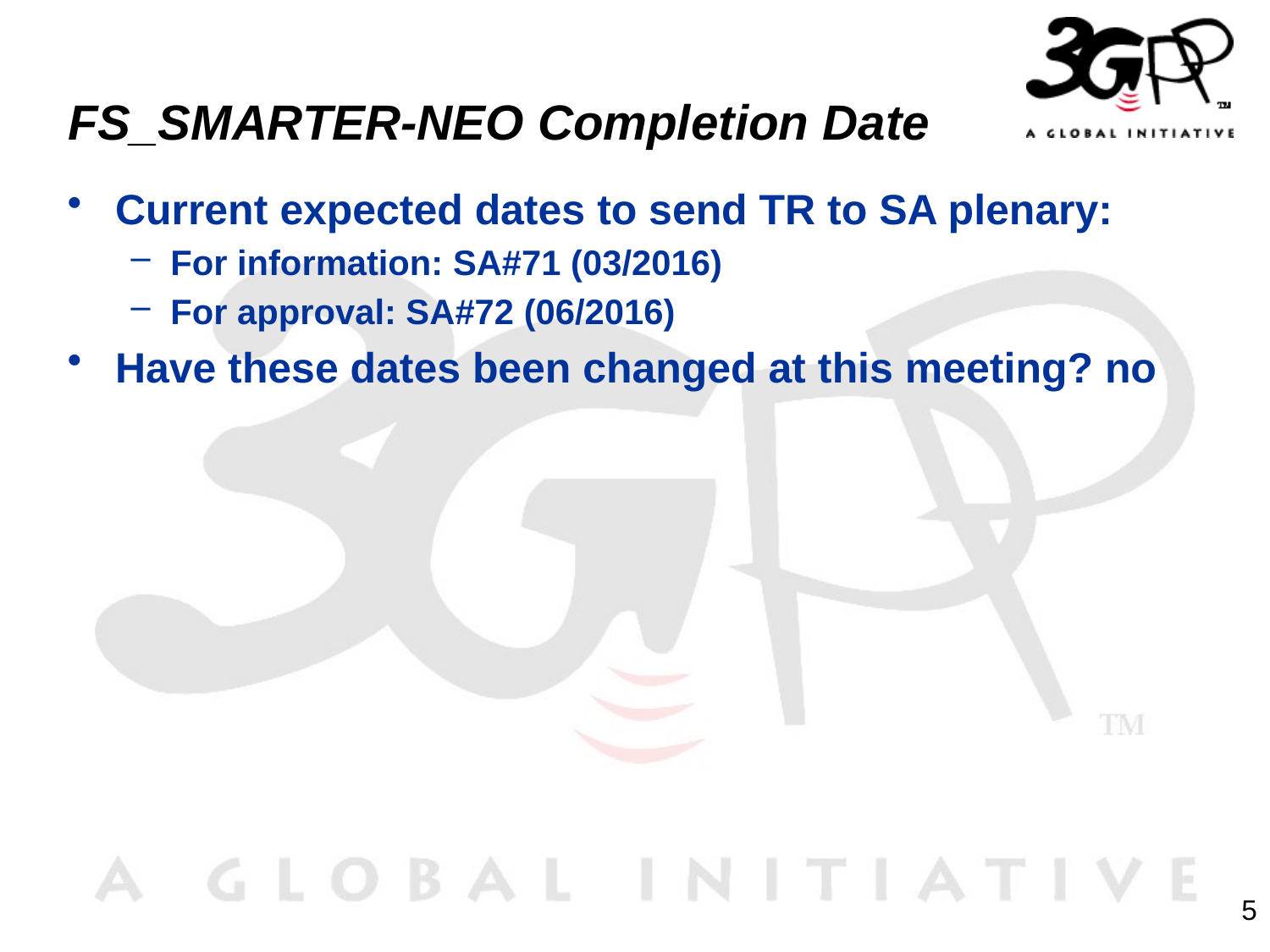

# FS_SMARTER-NEO Completion Date
Current expected dates to send TR to SA plenary:
For information: SA#71 (03/2016)
For approval: SA#72 (06/2016)
Have these dates been changed at this meeting? no

5